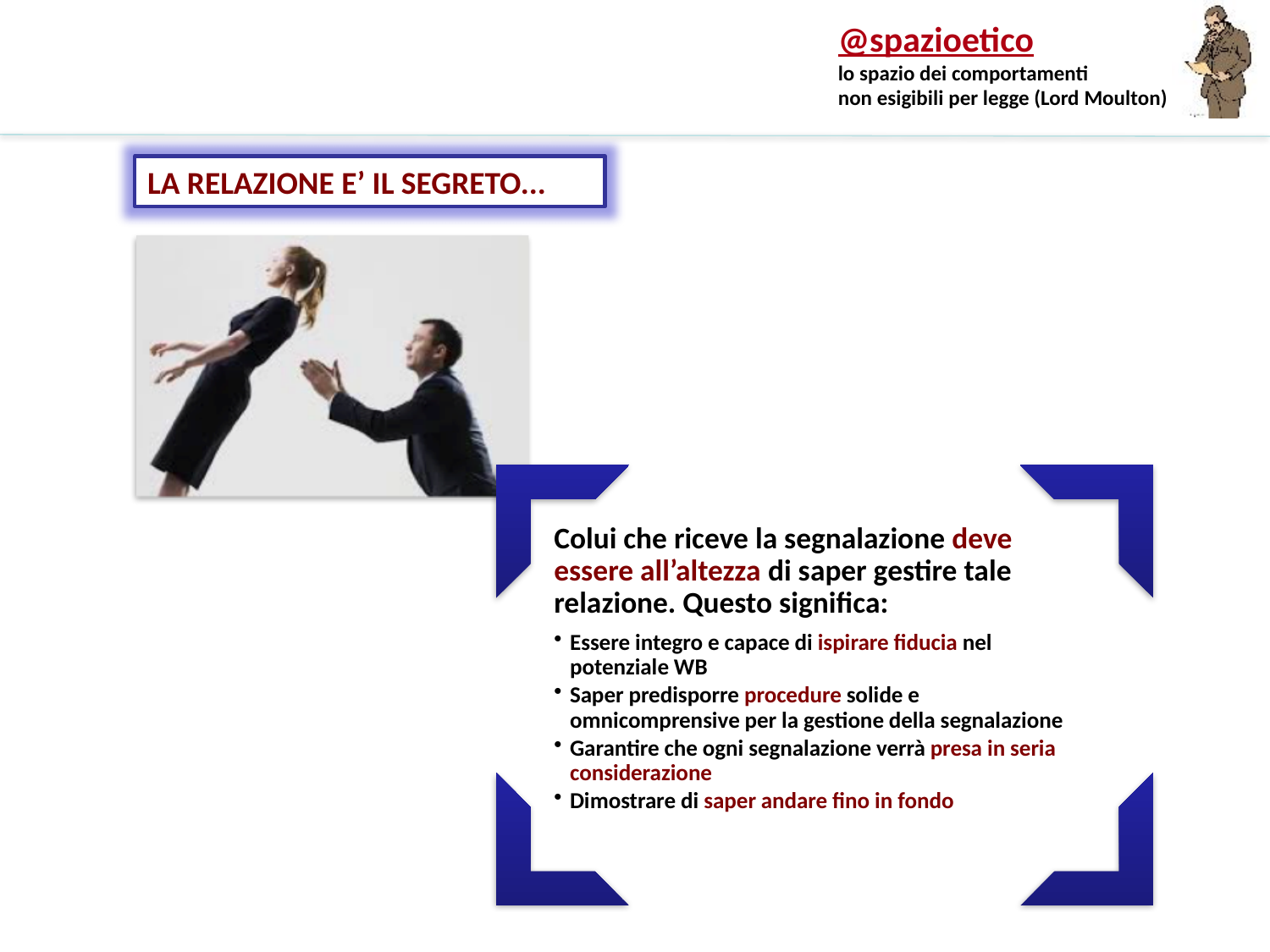

LA RELAZIONE E’ IL SEGRETO...
Colui che riceve la segnalazione deve essere all’altezza di saper gestire tale relazione. Questo significa:
Essere integro e capace di ispirare fiducia nel potenziale WB
Saper predisporre procedure solide e omnicomprensive per la gestione della segnalazione
Garantire che ogni segnalazione verrà presa in seria considerazione
Dimostrare di saper andare fino in fondo